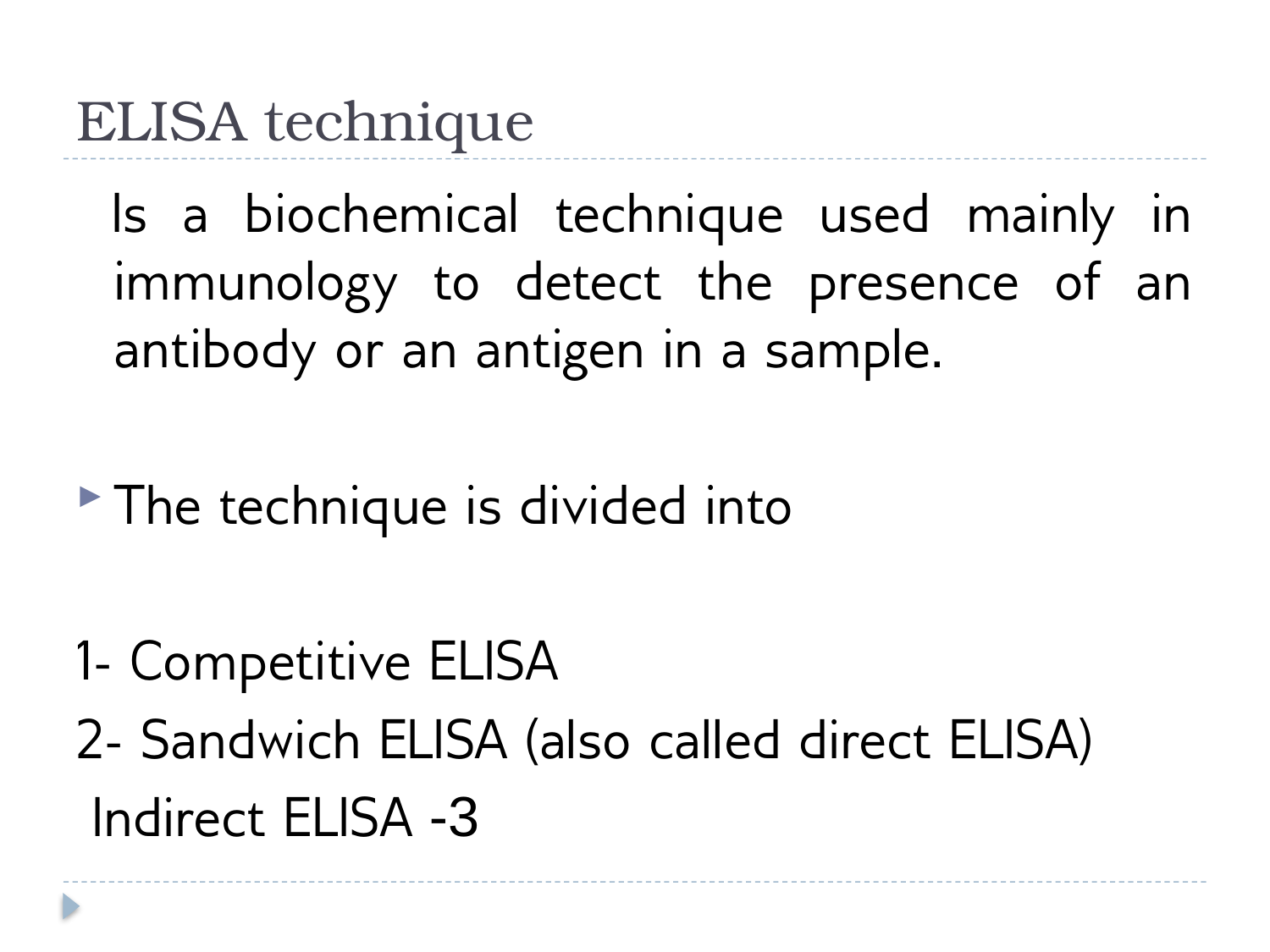

# ELISA technique
 Is a biochemical technique used mainly in immunology to detect the presence of an antibody or an antigen in a sample.

The technique is divided into

1- Competitive ELISA
2- Sandwich ELISA (also called direct ELISA)
3- Indirect ELISA